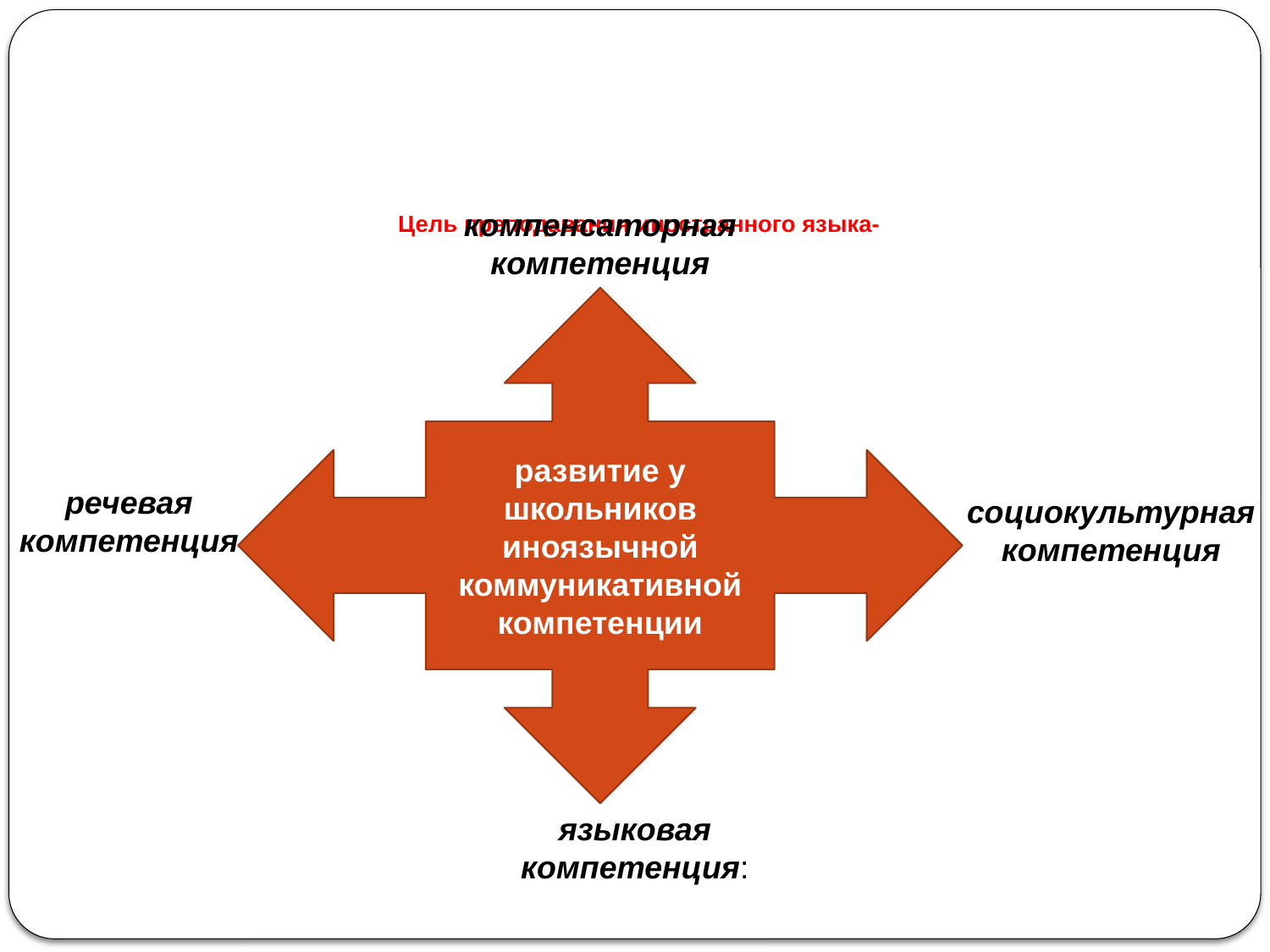

# Цель преподавания иностранного языка-
компенсаторная компетенция
развитие у школьников иноязычной коммуникативной компетенции
речевая компетенция
социокультурная компетенция
языковая компетенция: